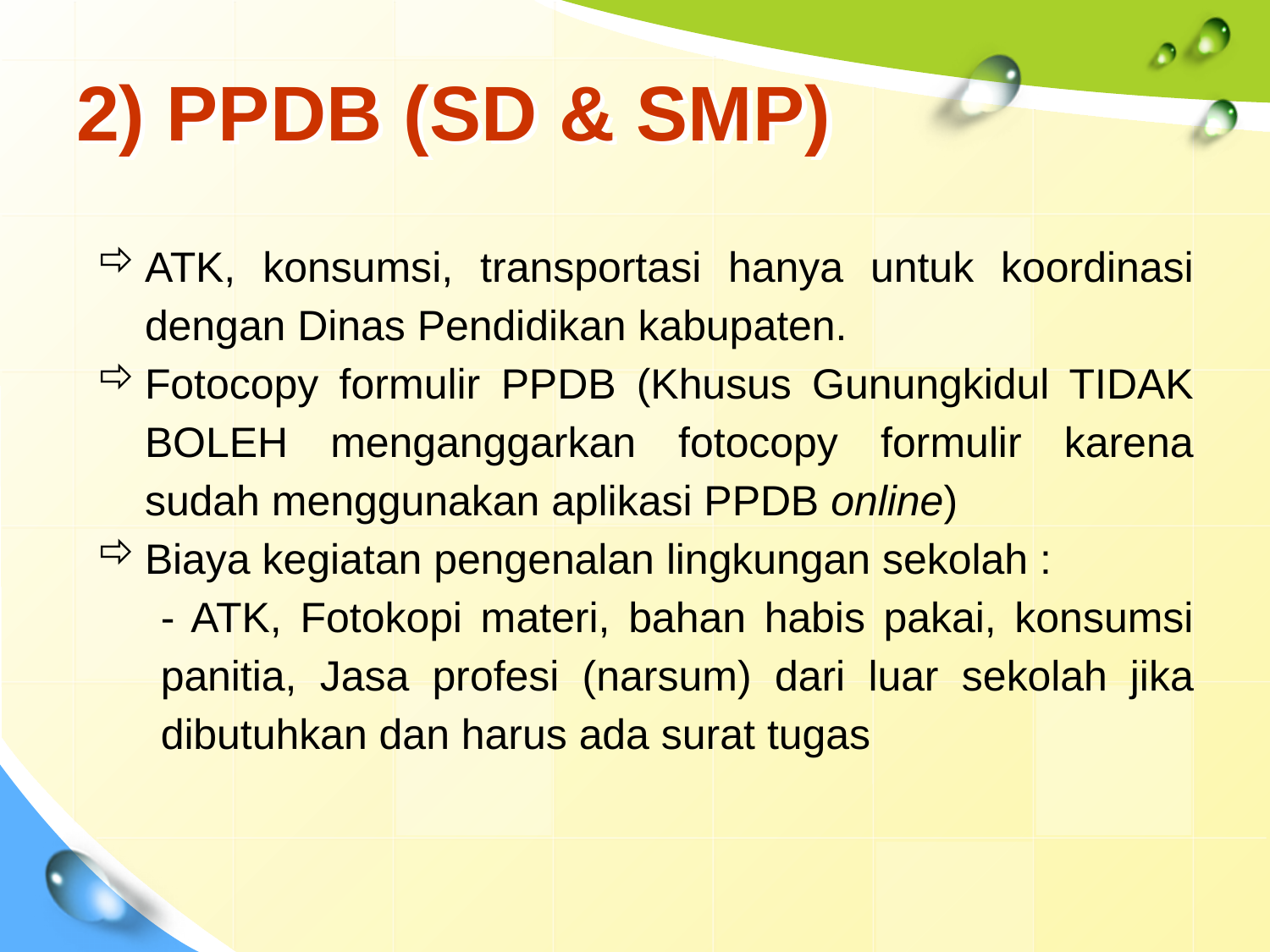

# 2) PPDB (SD & SMP)
ATK, konsumsi, transportasi hanya untuk koordinasi dengan Dinas Pendidikan kabupaten.
Fotocopy formulir PPDB (Khusus Gunungkidul TIDAK BOLEH menganggarkan fotocopy formulir karena sudah menggunakan aplikasi PPDB online)
Biaya kegiatan pengenalan lingkungan sekolah :
- ATK, Fotokopi materi, bahan habis pakai, konsumsi panitia, Jasa profesi (narsum) dari luar sekolah jika dibutuhkan dan harus ada surat tugas